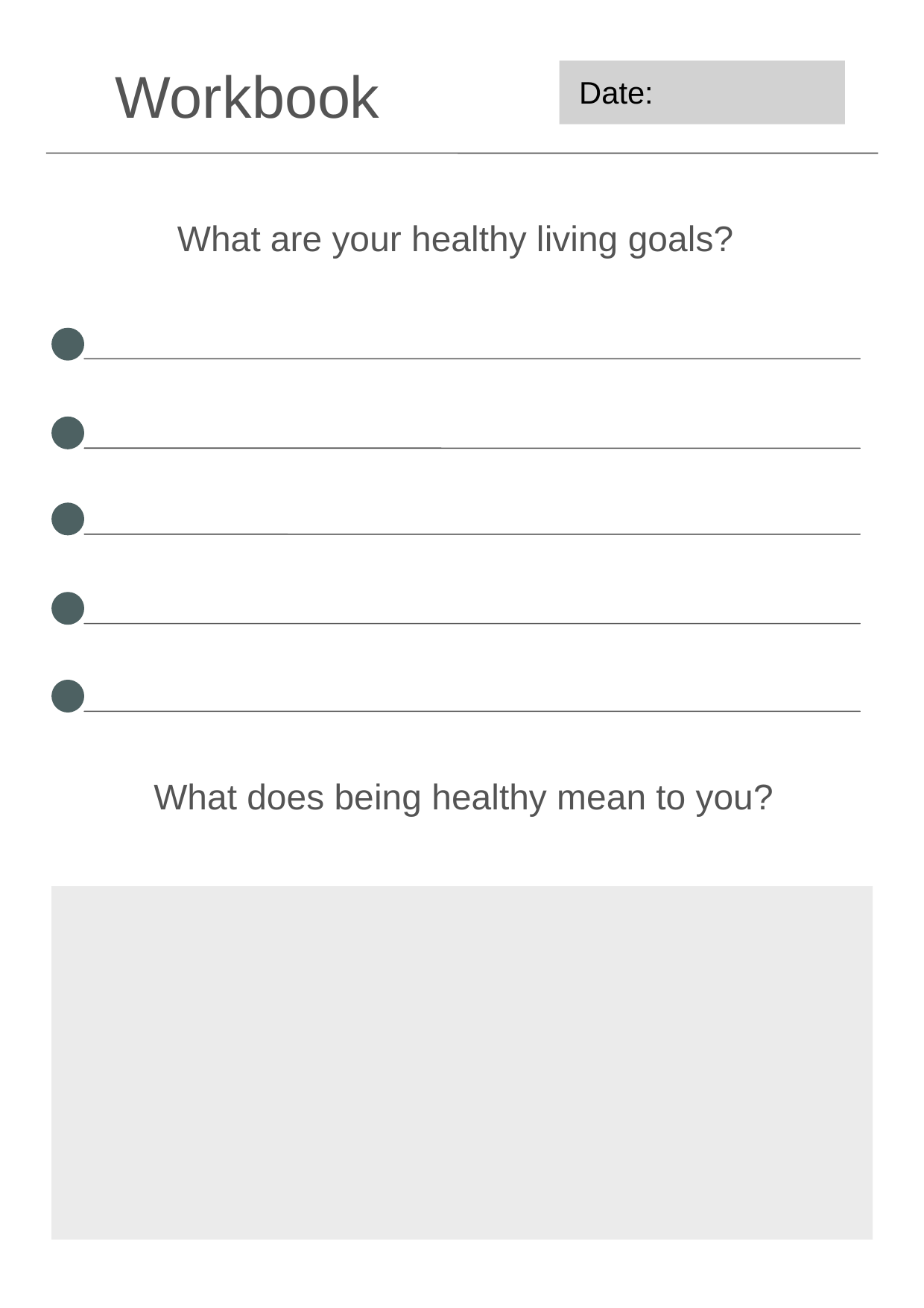

Workbook

Date:

What are your healthy living goals?

What does being healthy mean to you?